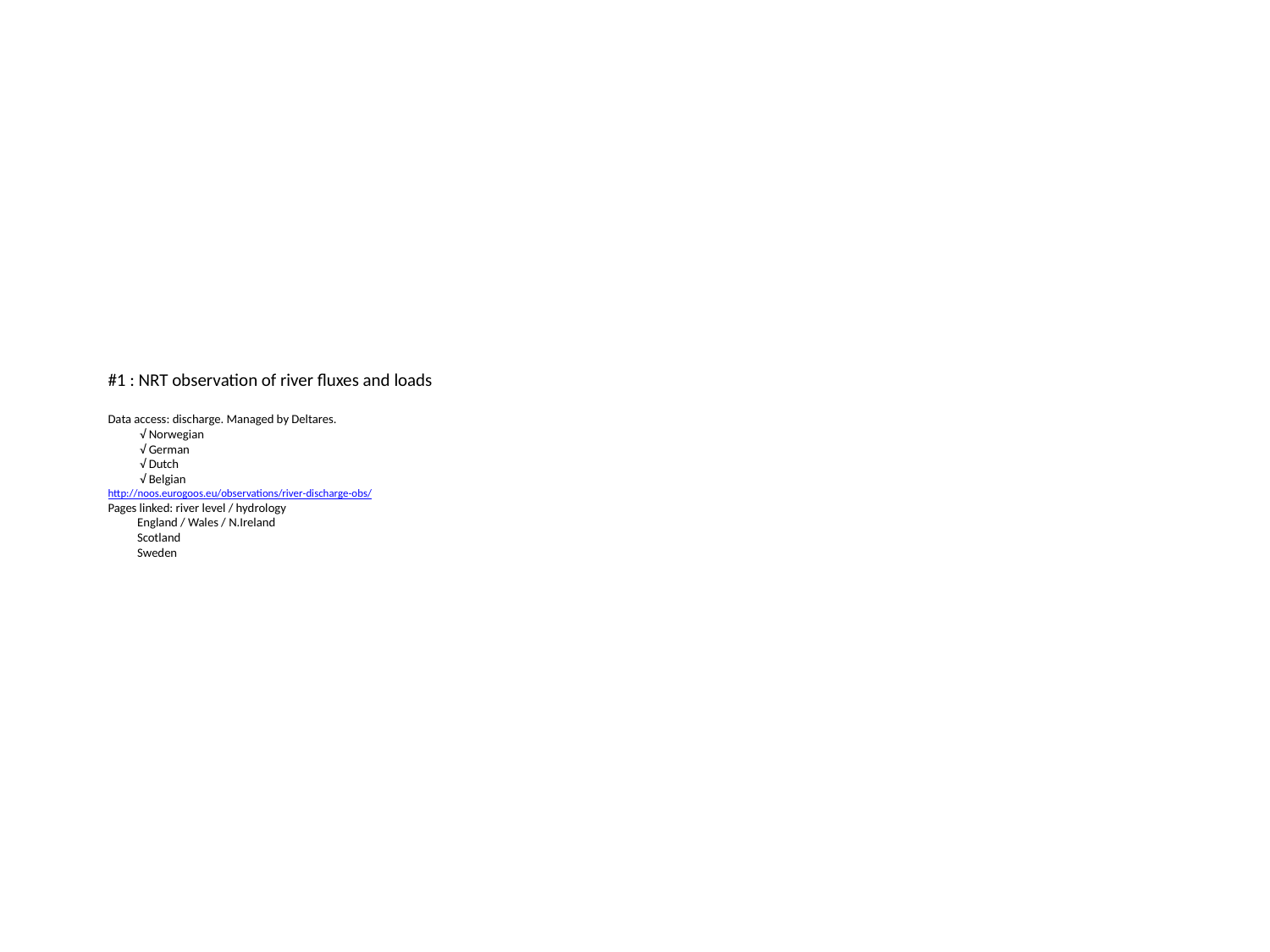

# #1 : NRT observation of river fluxes and loads Data access: discharge. Managed by Deltares. √ Norwegian √ German √ Dutch √ Belgian http://noos.eurogoos.eu/observations/river-discharge-obs/ Pages linked: river level / hydrology England / Wales / N.Ireland Scotland Sweden